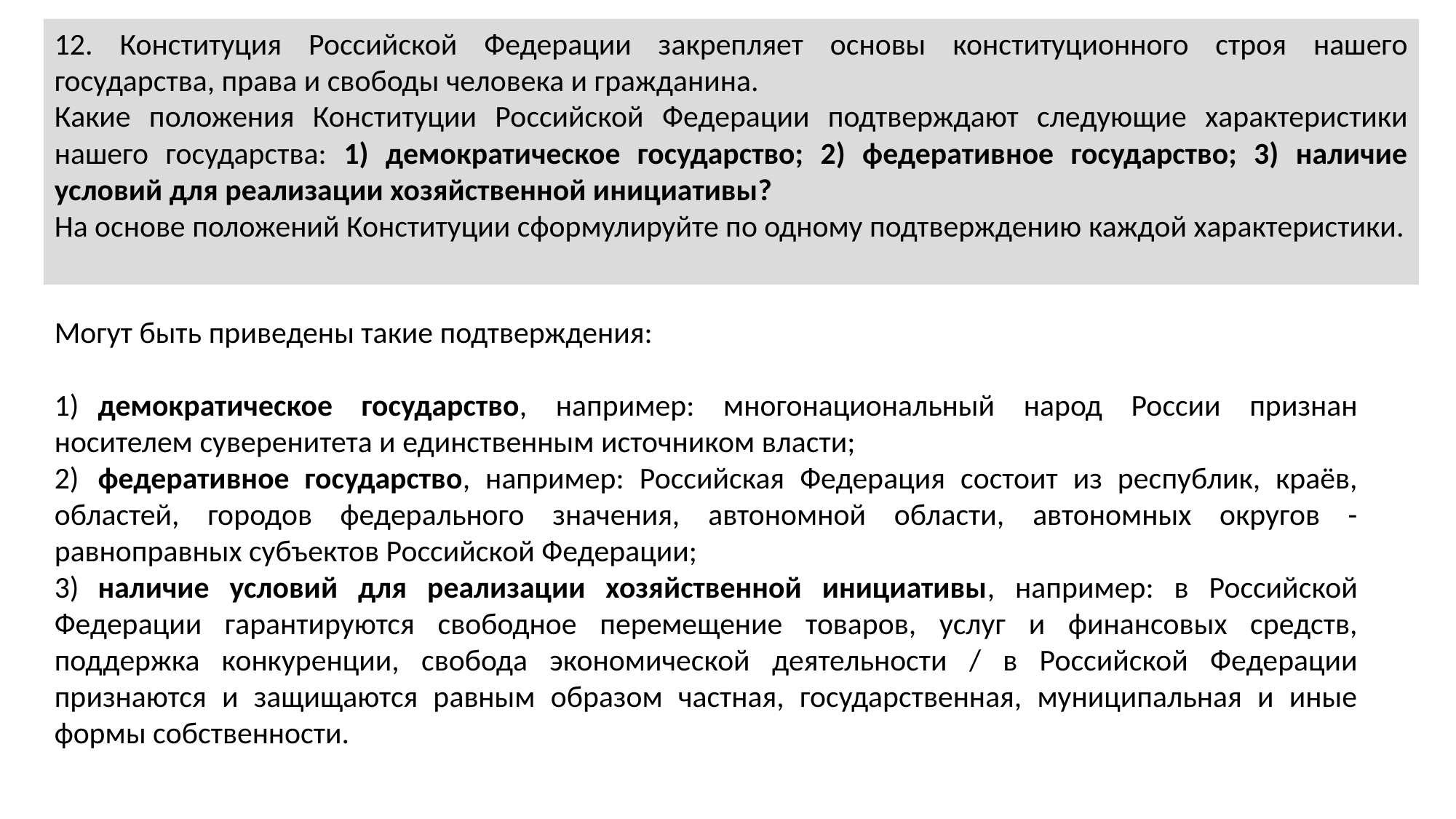

12. Конституция Российской Федерации закрепляет основы конституционного строя нашего государства, права и свободы человека и гражданина.
Какие положения Конституции Российской Федерации подтверждают следующие характеристики нашего государства: 1) демократическое государство; 2) федеративное государство; 3) наличие условий для реализации хозяйственной инициативы?
На основе положений Конституции сформулируйте по одному подтверждению каждой характеристики.

Могут быть приведены такие подтверждения:

1)	демократическое государство, например: многонациональный народ России признан носителем суверенитета и единственным источником власти;
2)	федеративное государство, например: Российская Федерация состоит из республик, краёв, областей, городов федерального значения, автономной области, автономных округов - равноправных субъектов Российской Федерации;
3)	наличие условий для реализации хозяйственной инициативы, например: в Российской Федерации гарантируются свободное перемещение товаров, услуг и финансовых средств, поддержка конкуренции, свобода экономической деятельности / в Российской Федерации признаются и защищаются равным образом частная, государственная, муниципальная и иные формы собственности.